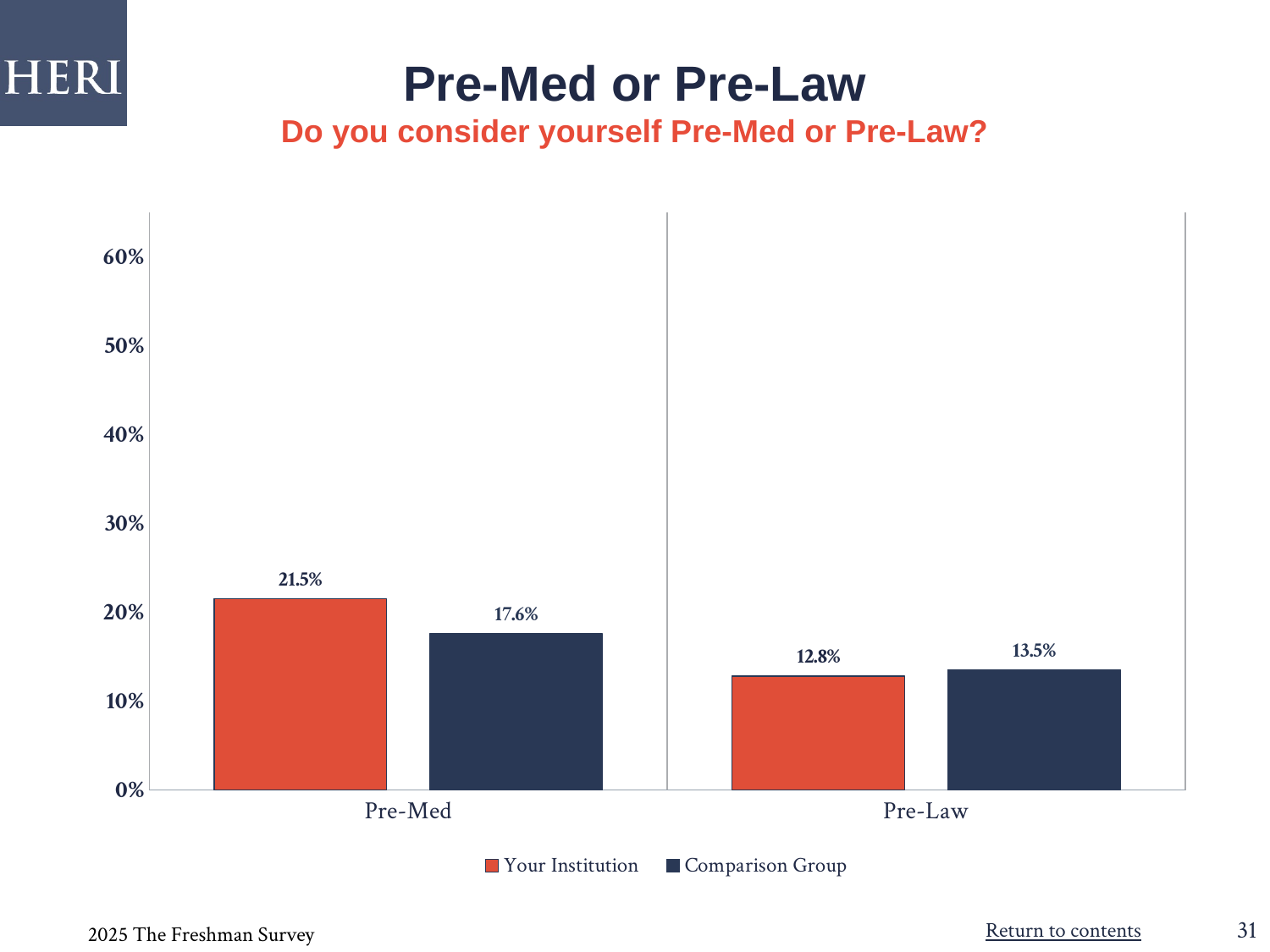

# Pre-Med or Pre-Law Do you consider yourself Pre-Med or Pre-Law?

### Chart

| Category | Your Institution | Comparison Group |
|---|---|---|
| Pre-Med | 0.2152 | 0.17559999999999998 |
| Pre-Law | 0.128 | 0.1354 |
2025 The Freshman Survey
Return to contents
31